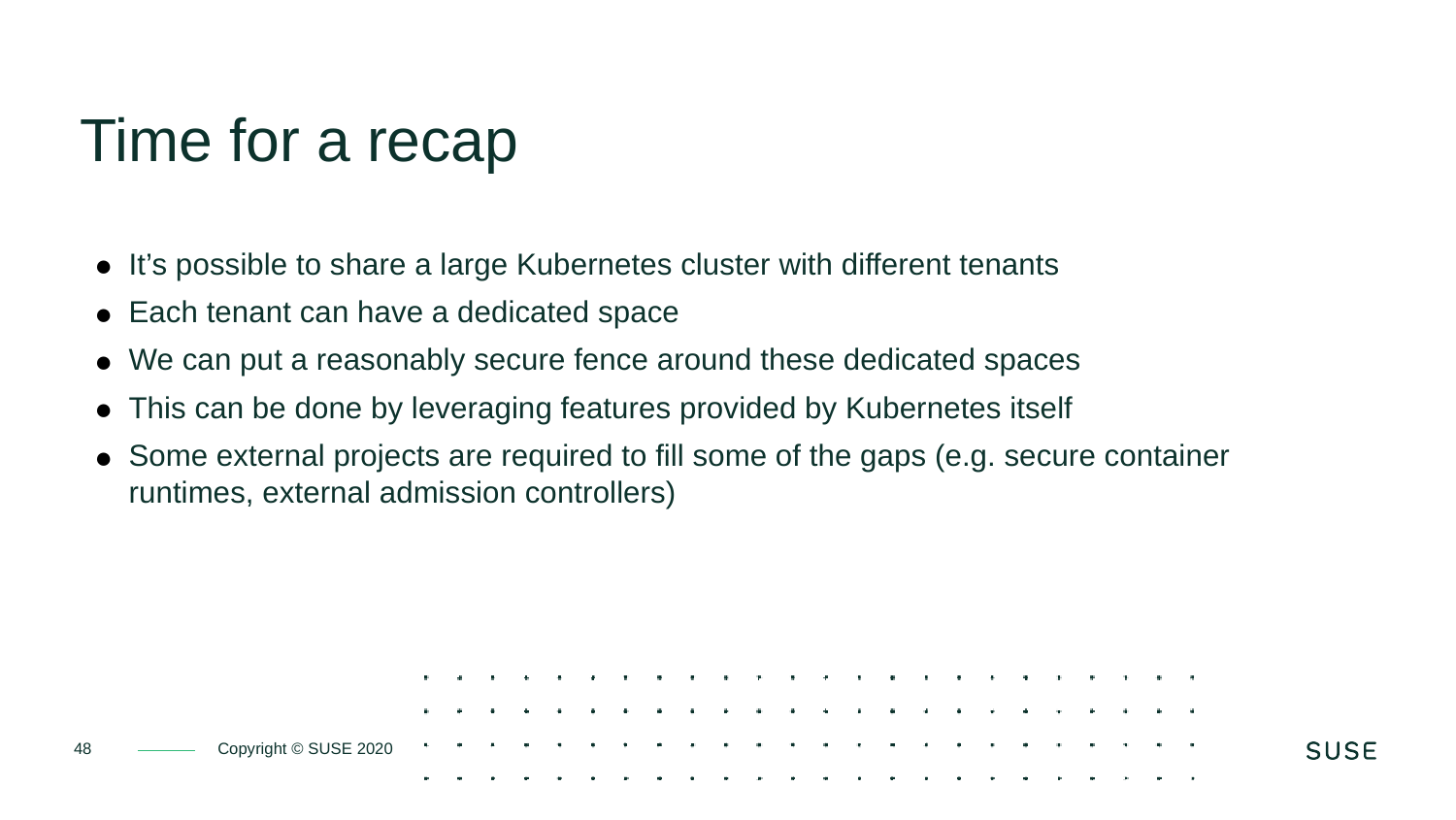

Time for a recap
It’s possible to share a large Kubernetes cluster with different tenants
Each tenant can have a dedicated space
We can put a reasonably secure fence around these dedicated spaces
This can be done by leveraging features provided by Kubernetes itself
Some external projects are required to fill some of the gaps (e.g. secure container runtimes, external admission controllers)